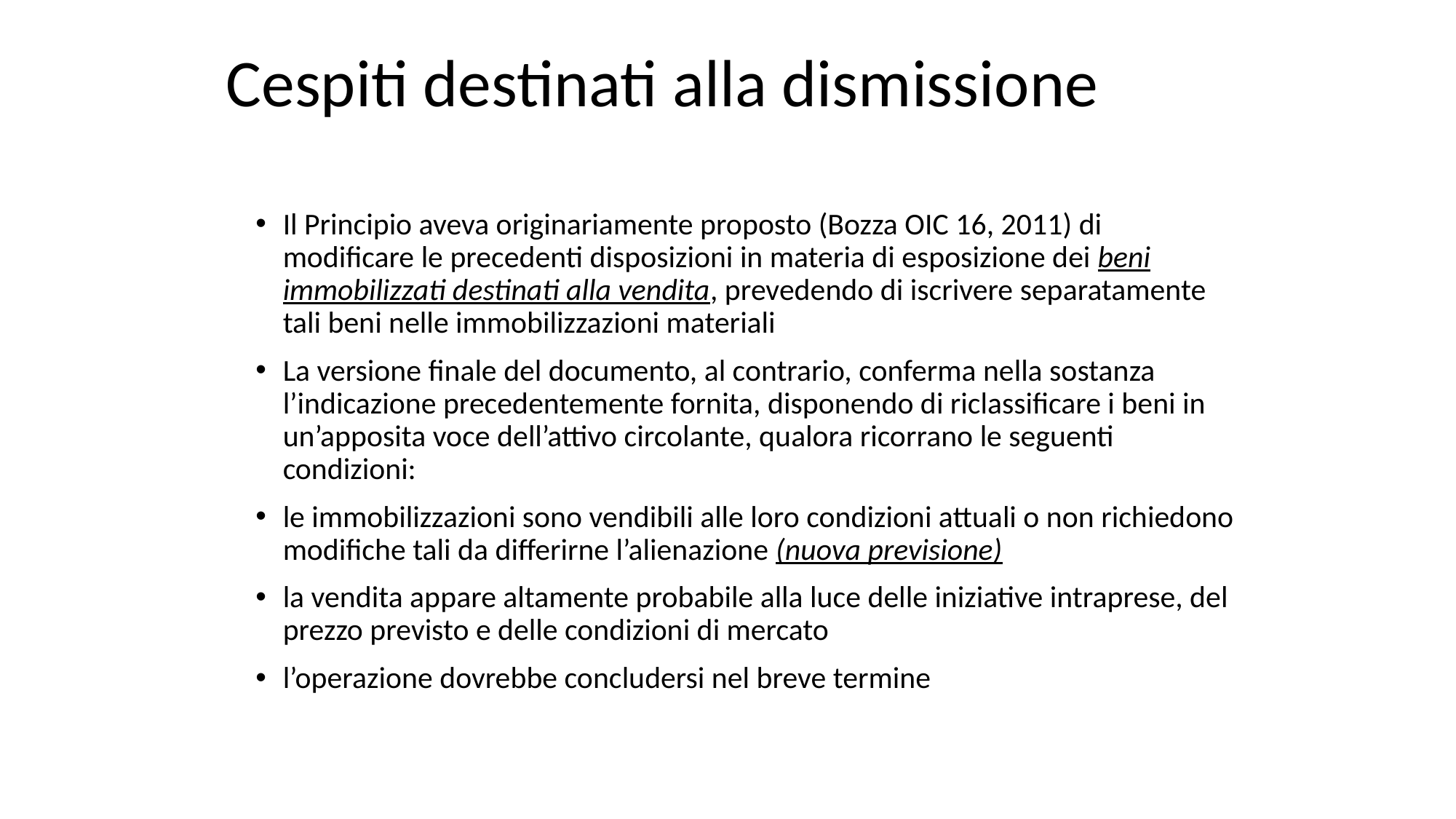

# Cespiti destinati alla dismissione
Il Principio aveva originariamente proposto (Bozza OIC 16, 2011) di modificare le precedenti disposizioni in materia di esposizione dei beni immobilizzati destinati alla vendita, prevedendo di iscrivere separatamente tali beni nelle immobilizzazioni materiali
La versione finale del documento, al contrario, conferma nella sostanza l’indicazione precedentemente fornita, disponendo di riclassificare i beni in un’apposita voce dell’attivo circolante, qualora ricorrano le seguenti condizioni:
le immobilizzazioni sono vendibili alle loro condizioni attuali o non richiedono modifiche tali da differirne l’alienazione (nuova previsione)
la vendita appare altamente probabile alla luce delle iniziative intraprese, del prezzo previsto e delle condizioni di mercato
l’operazione dovrebbe concludersi nel breve termine